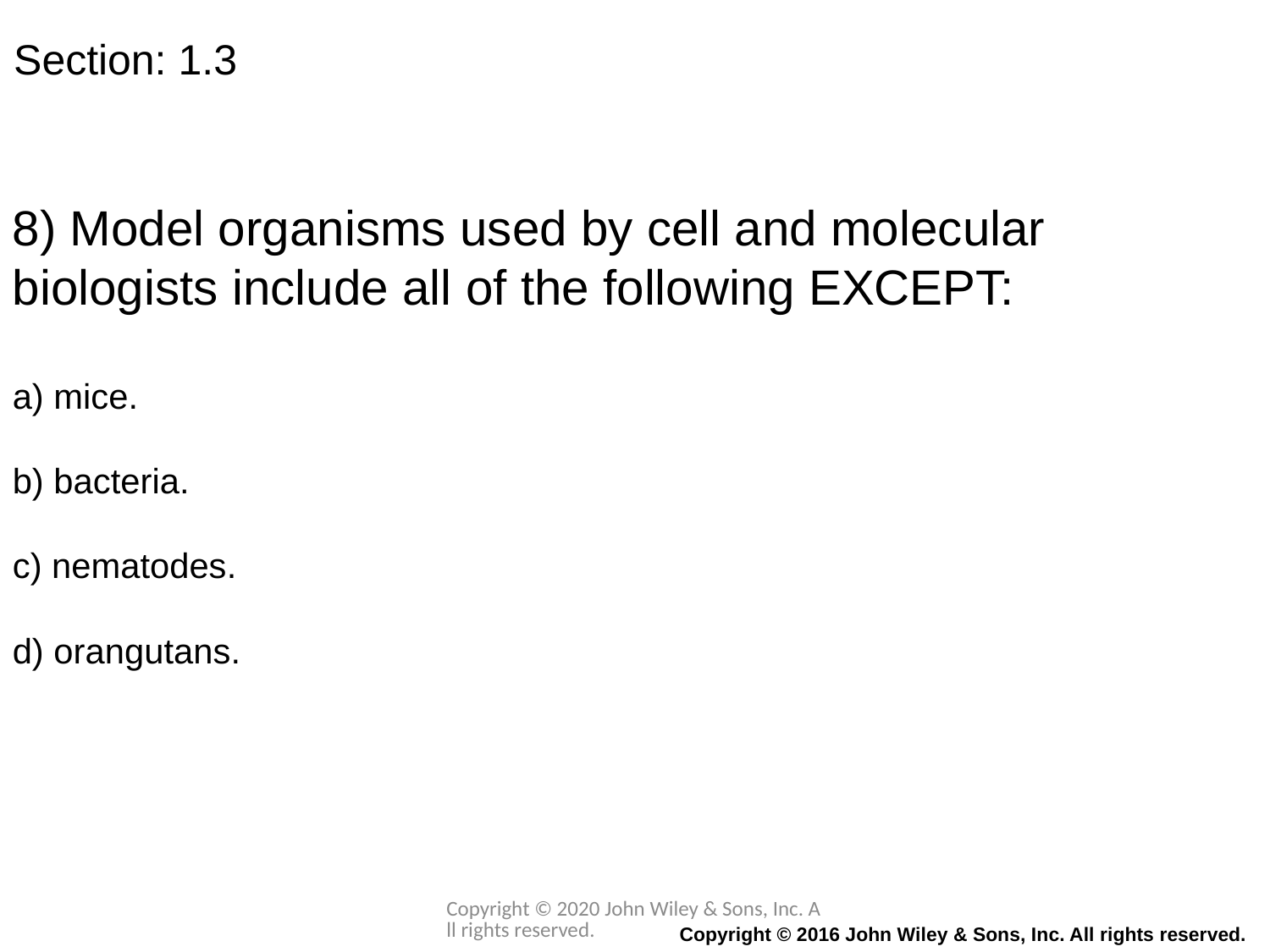

Section: 1.3

8) Model organisms used by cell and molecular biologists include all of the following EXCEPT:

a) mice.

b) bacteria.

c) nematodes.

d) orangutans.
Copyright © 2020 John Wiley & Sons, Inc. All rights reserved.
Copyright © 2016 John Wiley & Sons, Inc. All rights reserved.